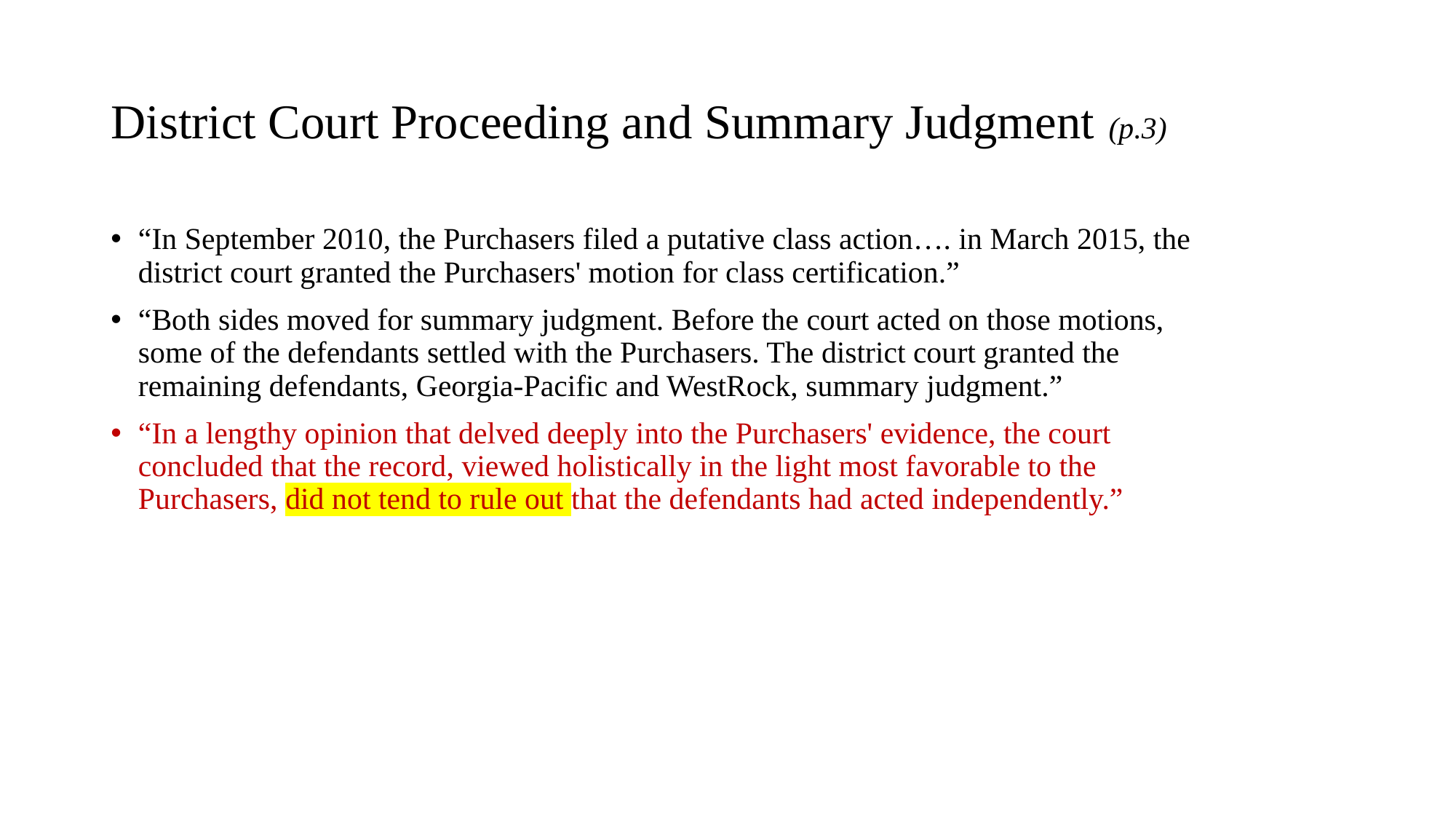

# District Court Proceeding and Summary Judgment (p.3)
“In September 2010, the Purchasers filed a putative class action…. in March 2015, the district court granted the Purchasers' motion for class certification.”
“Both sides moved for summary judgment. Before the court acted on those motions, some of the defendants settled with the Purchasers. The district court granted the remaining defendants, Georgia-Pacific and WestRock, summary judgment.”
“In a lengthy opinion that delved deeply into the Purchasers' evidence, the court concluded that the record, viewed holistically in the light most favorable to the Purchasers, did not tend to rule out that the defendants had acted independently.”